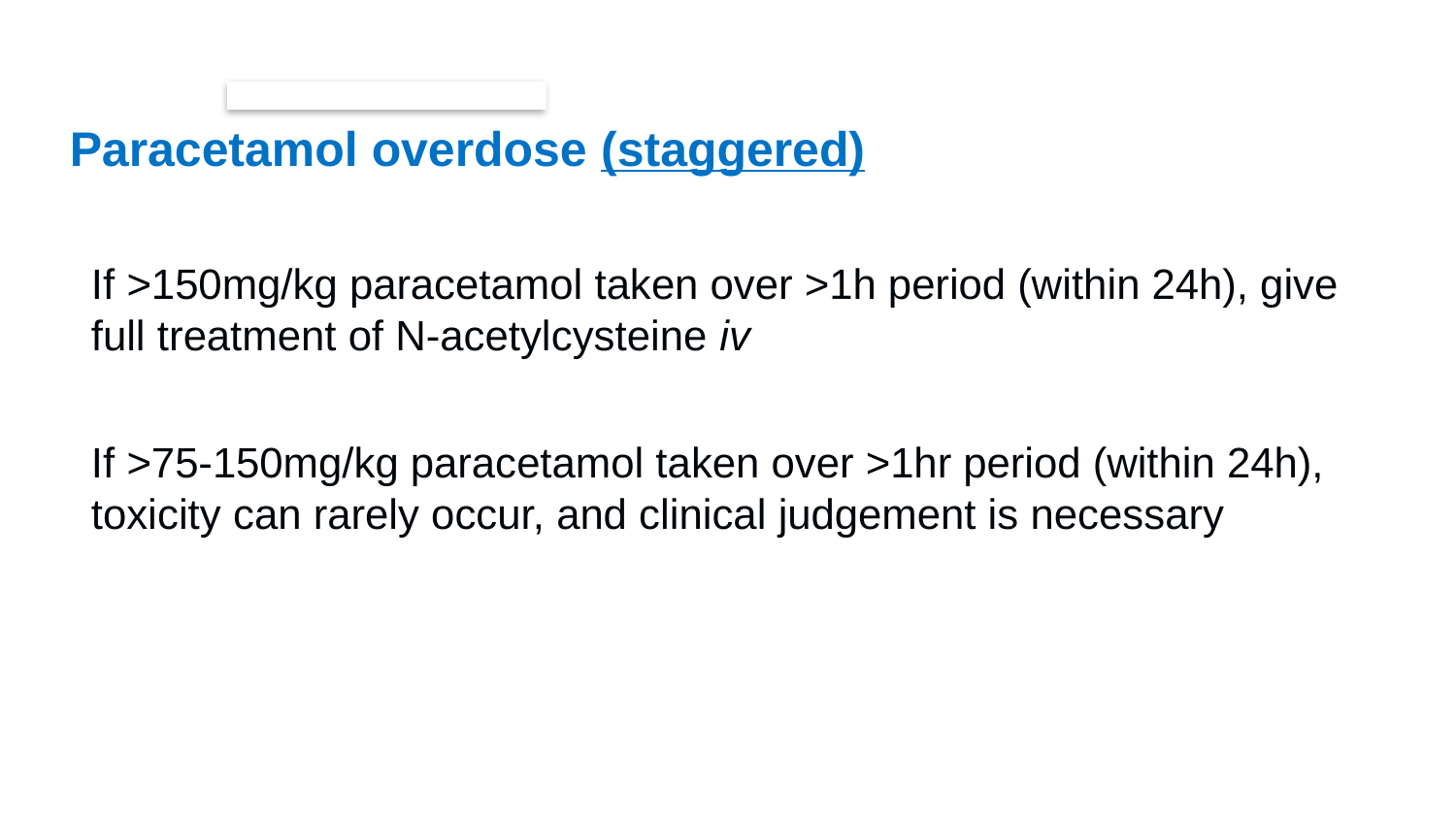

# Paracetamol overdose (staggered)
	If >150mg/kg paracetamol taken over >1h period (within 24h), give full treatment of N-acetylcysteine iv

	If >75-150mg/kg paracetamol taken over >1hr period (within 24h), toxicity can rarely occur, and clinical judgement is necessary